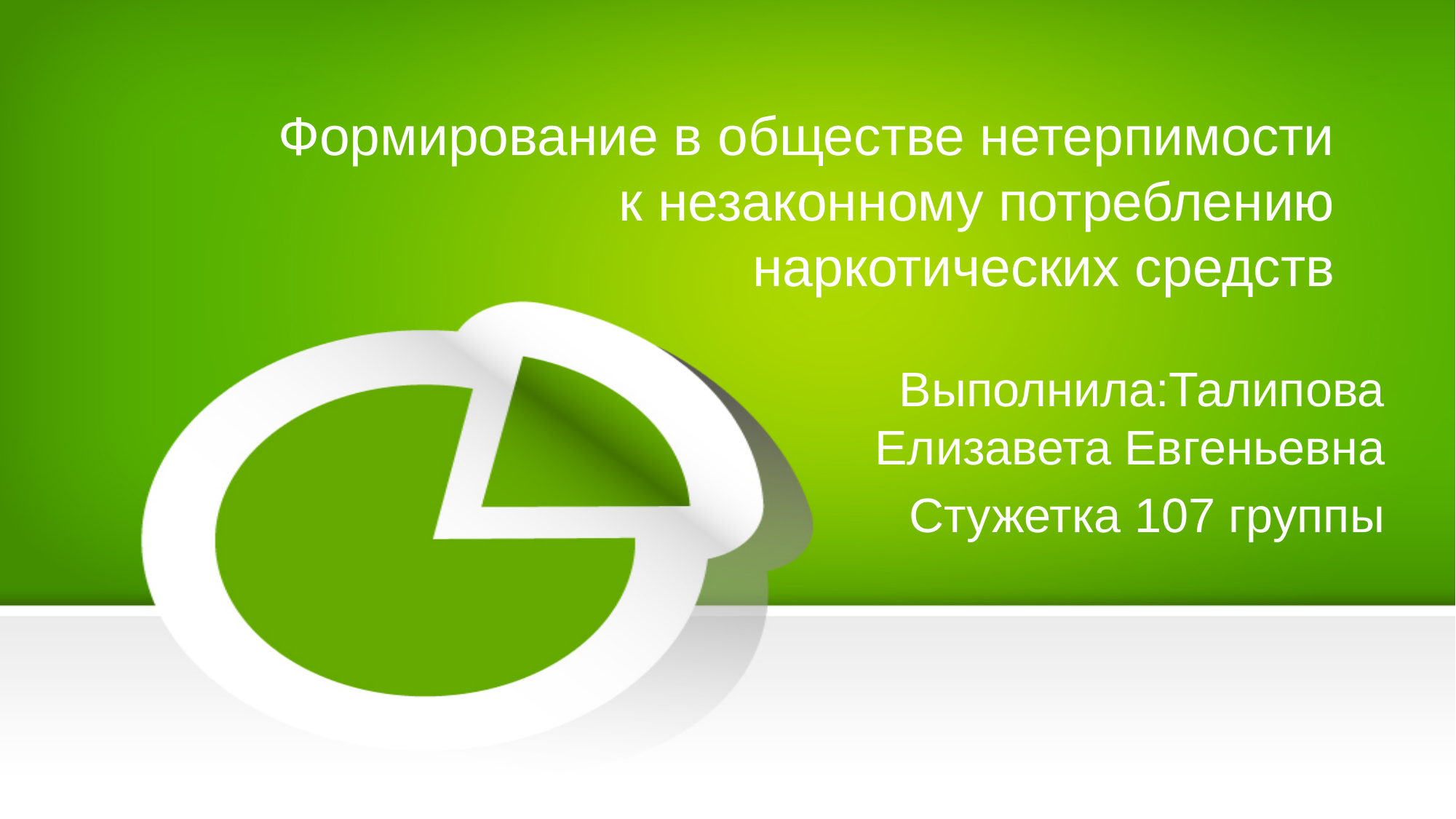

# Формирование в обществе нетерпимости к незаконному потреблению наркотических средств
Выполнила:Талипова Елизавета Евгеньевна
Стужетка 107 группы